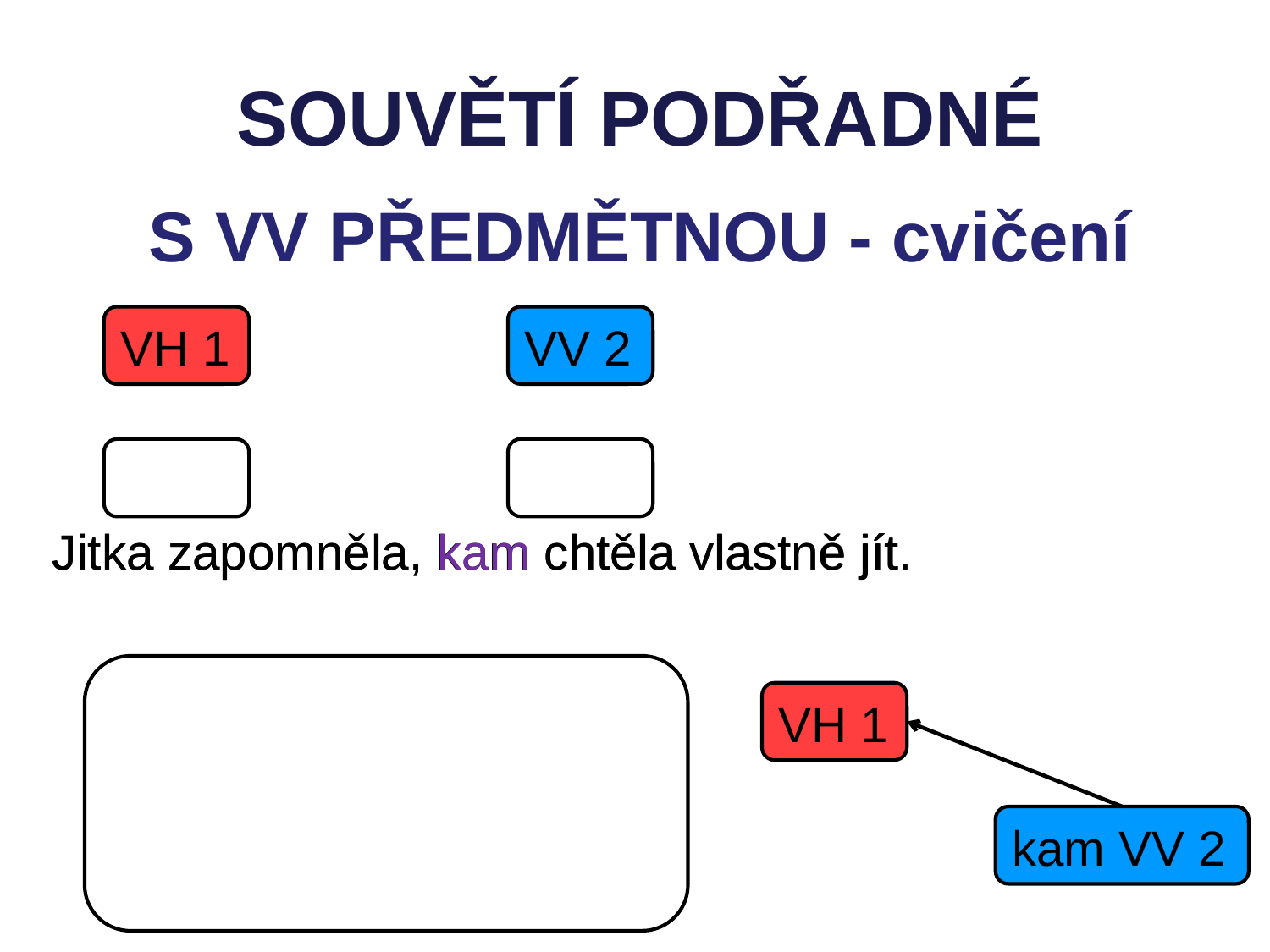

SOUVĚTÍ PODŘADNÉ
S VV PŘEDMĚTNOU - cvičení
VH 1
VV 2

Jitka zapomněla, kam chtěla vlastně jít
Jitka zapomněla, kam chtěla vlastně jít.

VH 1
kam VV 2